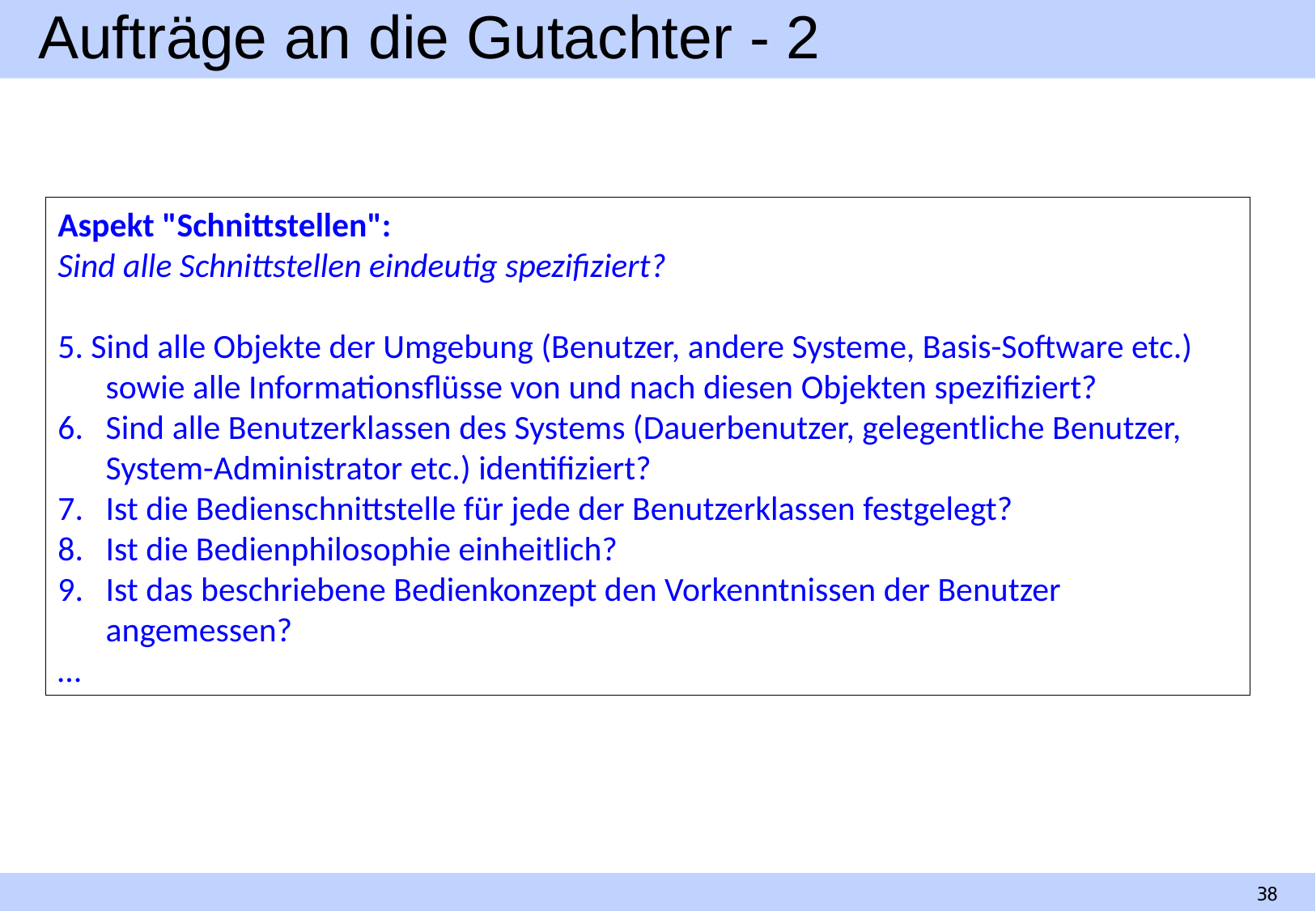

# Aufträge an die Gutachter - 2
Aspekt "Schnittstellen":
Sind alle Schnittstellen eindeutig spezifiziert?
5. Sind alle Objekte der Umgebung (Benutzer, andere Systeme, Basis-Software etc.) sowie alle Informationsflüsse von und nach diesen Objekten spezifiziert?
6.	Sind alle Benutzerklassen des Systems (Dauerbenutzer, gelegentliche Benutzer, System-Administrator etc.) identifiziert?
7.	Ist die Bedienschnittstelle für jede der Benutzerklassen festgelegt?
8.	Ist die Bedienphilosophie einheitlich?
9.	Ist das beschriebene Bedienkonzept den Vorkenntnissen der Benutzer angemessen?
…
38